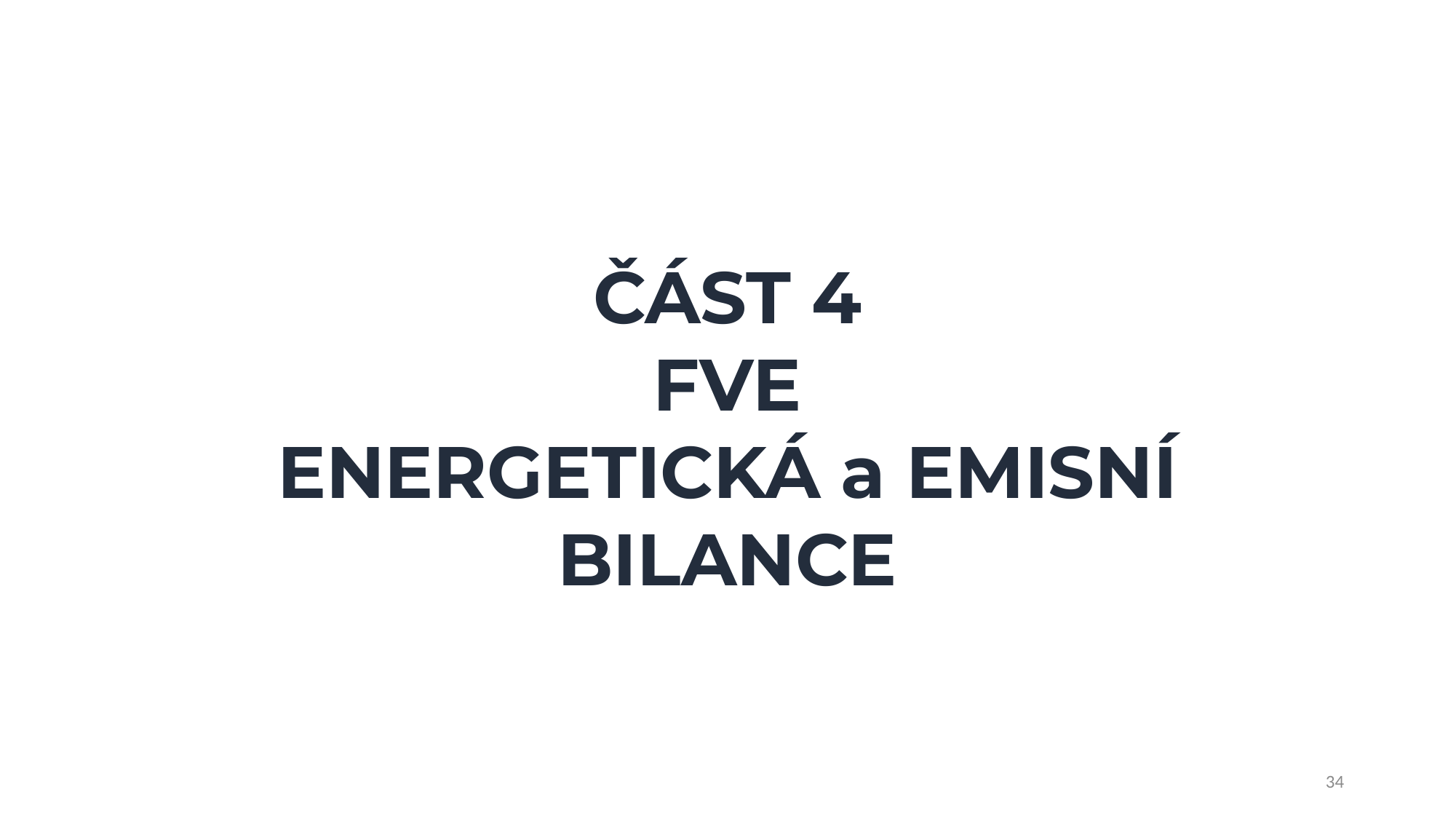

ČÁST 4
FVE
ENERGETICKÁ a EMISNÍ
BILANCE
34